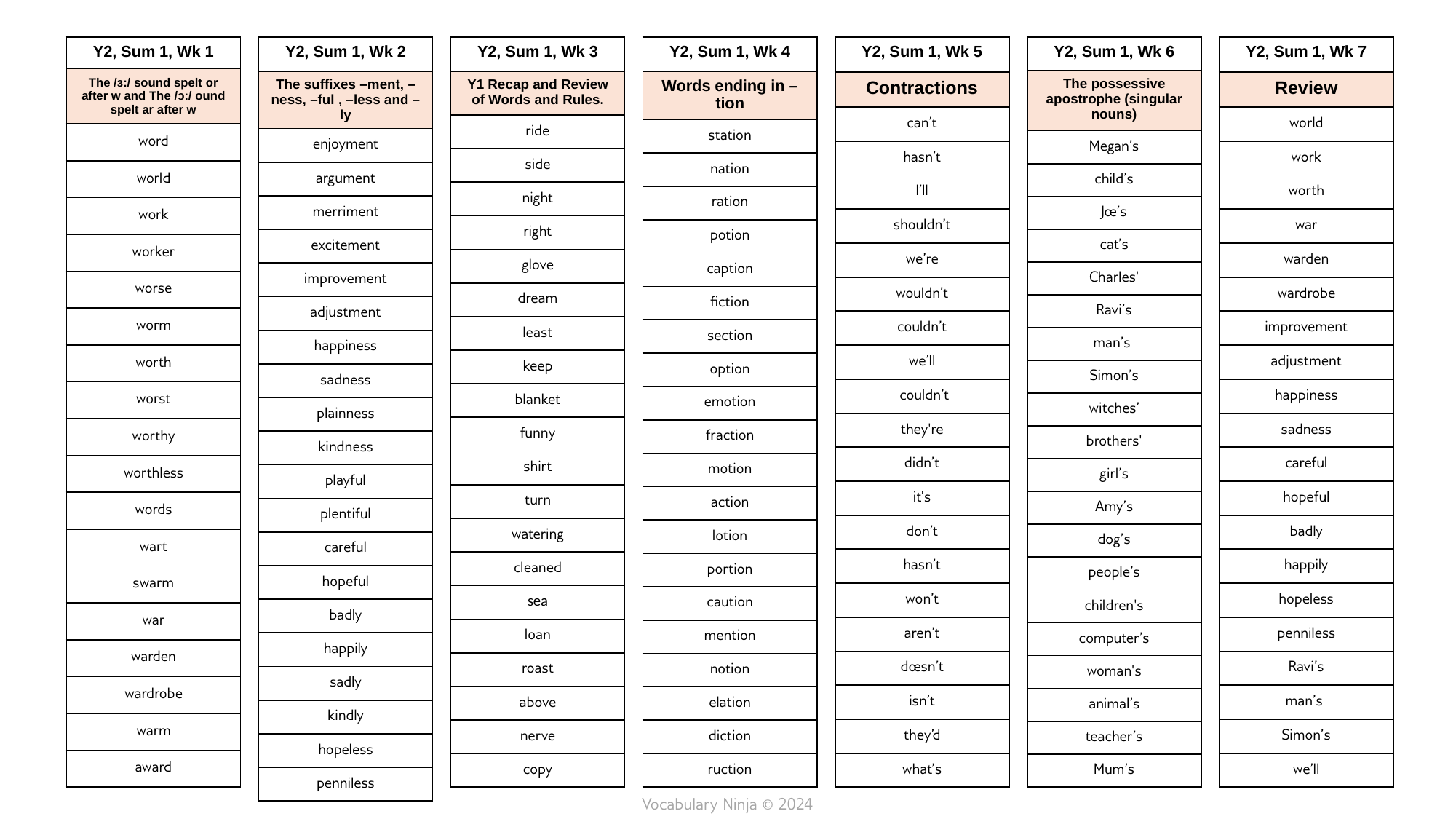

| Y2, Sum 1, Wk 2 |
| --- |
| The suffixes –ment, –ness, –ful , –less and –ly |
| enjoyment |
| argument |
| merriment |
| excitement |
| improvement |
| adjustment |
| happiness |
| sadness |
| plainness |
| kindness |
| playful |
| plentiful |
| careful |
| hopeful |
| badly |
| happily |
| sadly |
| kindly |
| hopeless |
| penniless |
| Y2, Sum 1, Wk 5 |
| --- |
| Contractions |
| can’t |
| hasn’t |
| I’ll |
| shouldn’t |
| we’re |
| wouldn’t |
| couldn’t |
| we’ll |
| couldn’t |
| they're |
| didn’t |
| it’s |
| don’t |
| hasn’t |
| won’t |
| aren’t |
| doesn’t |
| isn’t |
| they’d |
| what’s |
| Y2, Sum 1, Wk 7 |
| --- |
| Review |
| world |
| work |
| worth |
| war |
| warden |
| wardrobe |
| improvement |
| adjustment |
| happiness |
| sadness |
| careful |
| hopeful |
| badly |
| happily |
| hopeless |
| penniless |
| Ravi’s |
| man’s |
| Simon’s |
| we’ll |
| Y2, Sum 1, Wk 3 |
| --- |
| Y1 Recap and Review of Words and Rules. |
| ride |
| side |
| night |
| right |
| glove |
| dream |
| least |
| keep |
| blanket |
| funny |
| shirt |
| turn |
| watering |
| cleaned |
| sea |
| loan |
| roast |
| above |
| nerve |
| copy |
| Y2, Sum 1, Wk 4 |
| --- |
| Words ending in –tion |
| station |
| nation |
| ration |
| potion |
| caption |
| fiction |
| section |
| option |
| emotion |
| fraction |
| motion |
| action |
| lotion |
| portion |
| caution |
| mention |
| notion |
| elation |
| diction |
| ruction |
| Y2, Sum 1, Wk 6 |
| --- |
| The possessive apostrophe (singular nouns) |
| Megan’s |
| child’s |
| Joe’s |
| cat’s |
| Charles' |
| Ravi’s |
| man’s |
| Simon’s |
| witches’ |
| brothers' |
| girl’s |
| Amy’s |
| dog’s |
| people’s |
| children's |
| computer’s |
| woman's |
| animal’s |
| teacher’s |
| Mum’s |
| Y2, Sum 1, Wk 1 |
| --- |
| The /ɜ:/ sound spelt or after w and The /ɔ:/ ound spelt ar after w |
| word |
| world |
| work |
| worker |
| worse |
| worm |
| worth |
| worst |
| worthy |
| worthless |
| words |
| wart |
| swarm |
| war |
| warden |
| wardrobe |
| warm |
| award |
Vocabulary Ninja © 2024